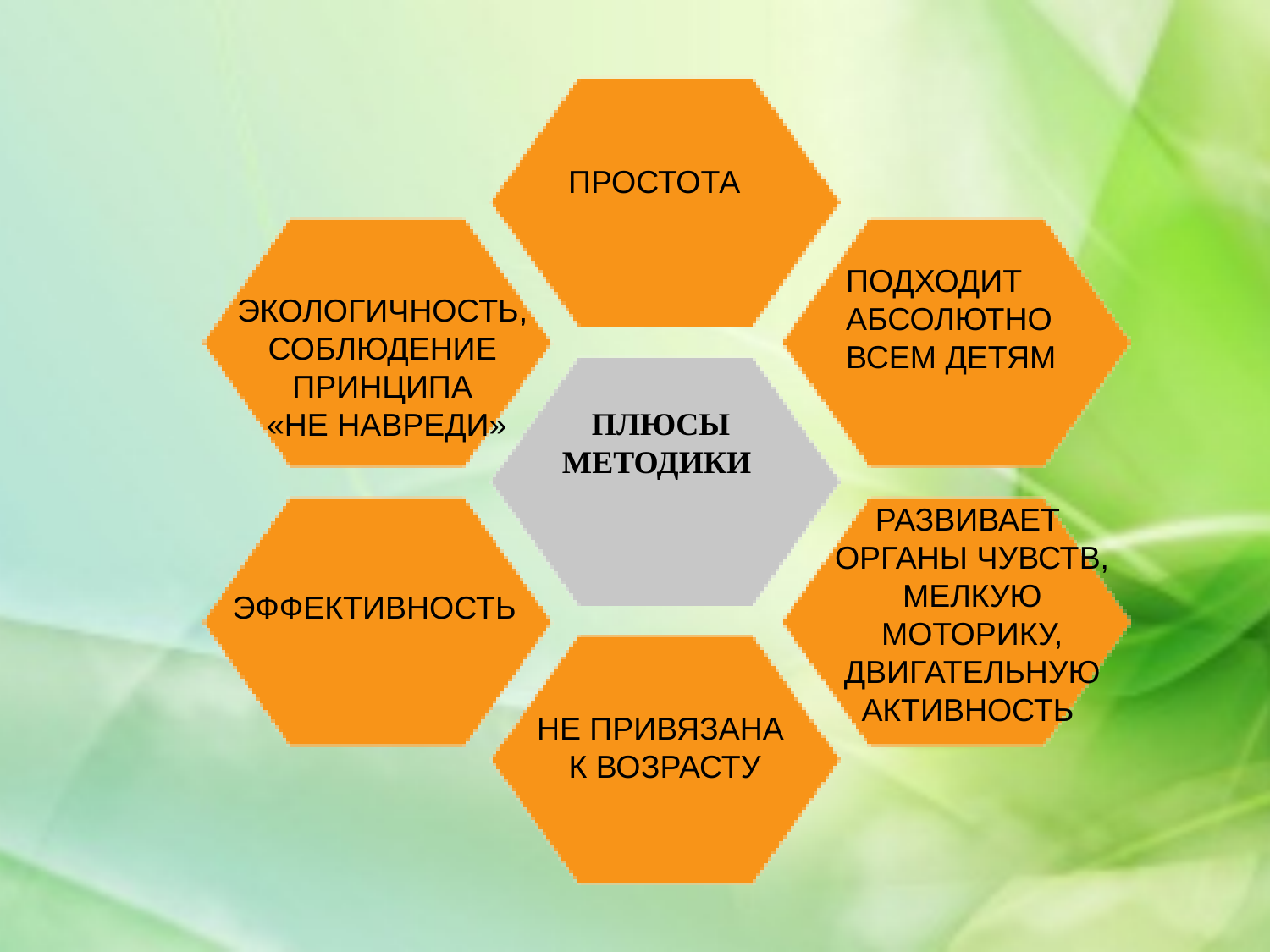

ПЛЮСЫ
МЕТОДИКИ

НЕ ПРИВЯЗАНА
К ВОЗРАСТУ

                      ПРОСТОТА

                       ПОДХОДИТ  АБСОЛЮТНО ВСЕМ ДЕТЯМ

                 ЭКОЛОГИЧНОСТЬ,  СОБЛЮДЕНИЕ  ПРИНЦИПА
«НЕ НАВРЕДИ»

РАЗВИВАЕТ
ОРГАНЫ ЧУВСТВ, МЕЛКУЮ МОТОРИКУ, ДВИГАТЕЛЬНУЮ АКТИВНОСТЬ

           ЭФФЕКТИВНОСТЬ